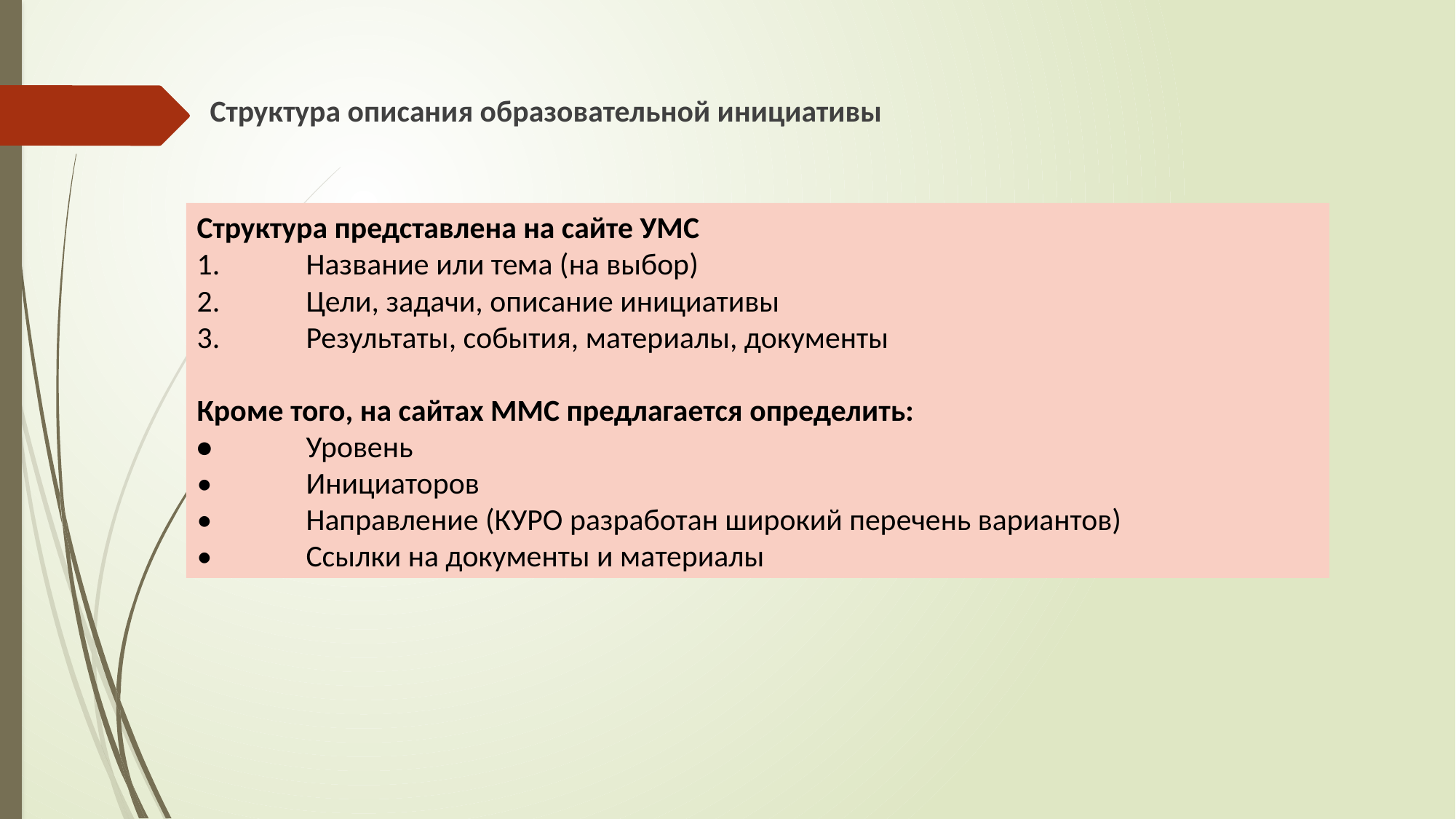

Структура описания образовательной инициативы
Структура представлена на сайте УМС
1.	Название или тема (на выбор)
2.	Цели, задачи, описание инициативы
3.	Результаты, события, материалы, документы

Кроме того, на сайтах ММС предлагается определить:
•	Уровень
•	Инициаторов
•	Направление (КУРО разработан широкий перечень вариантов)
•	Ссылки на документы и материалы